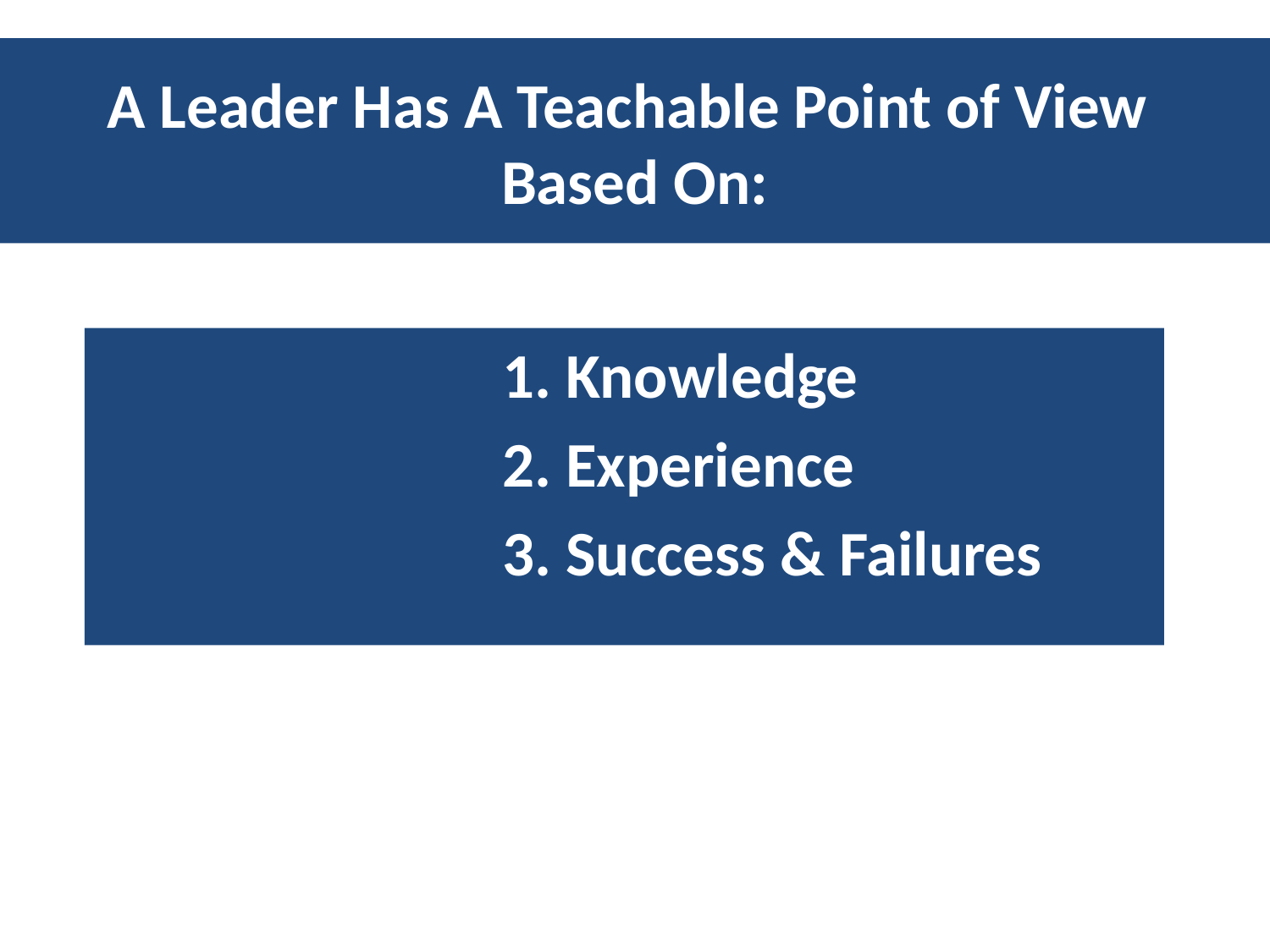

# A Leader Has A Teachable Point of View Based On:
		                1. Knowledge
		                2. Experience
		                3. Success & Failures